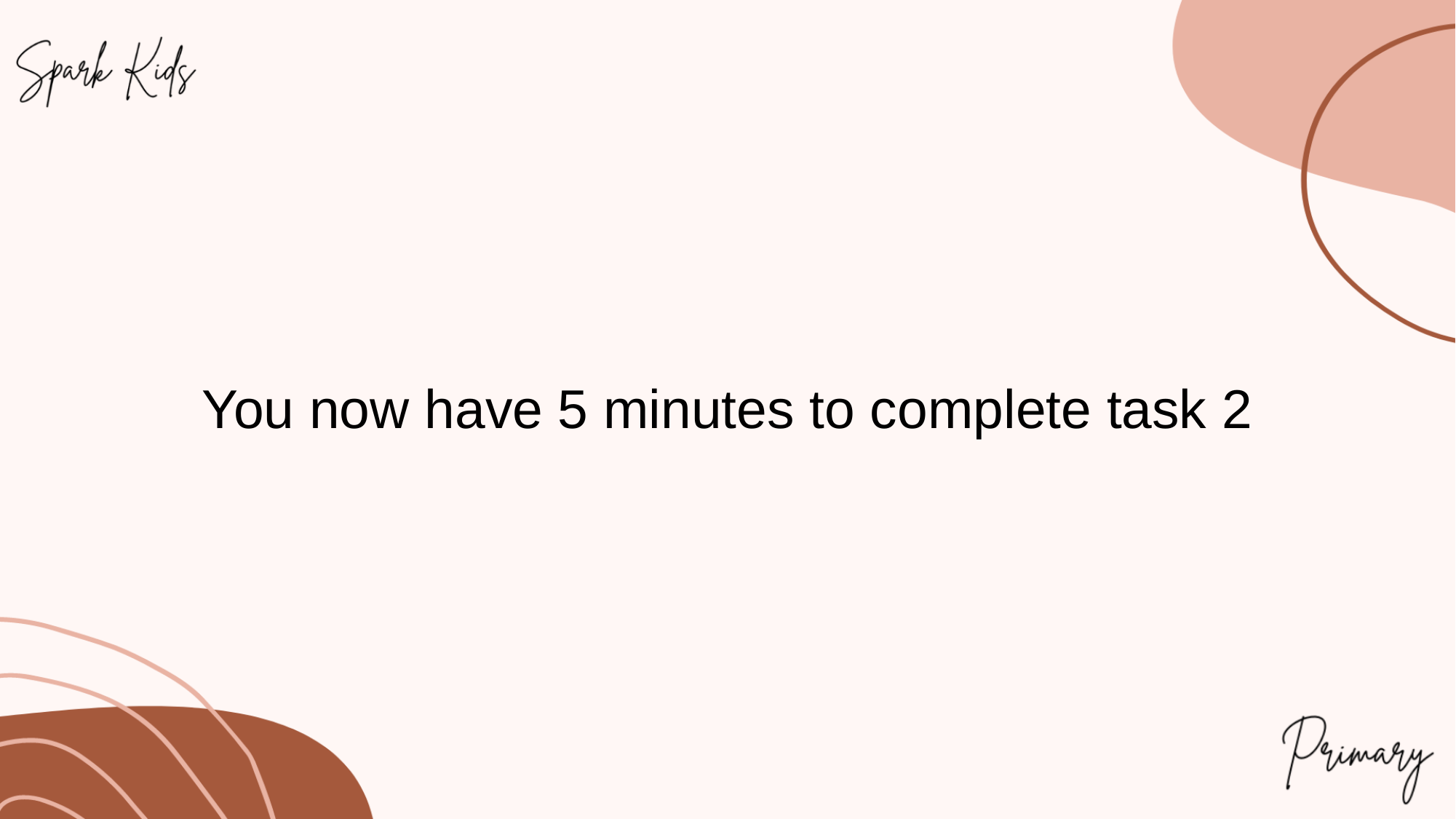

# You now have 5 minutes to complete task 2